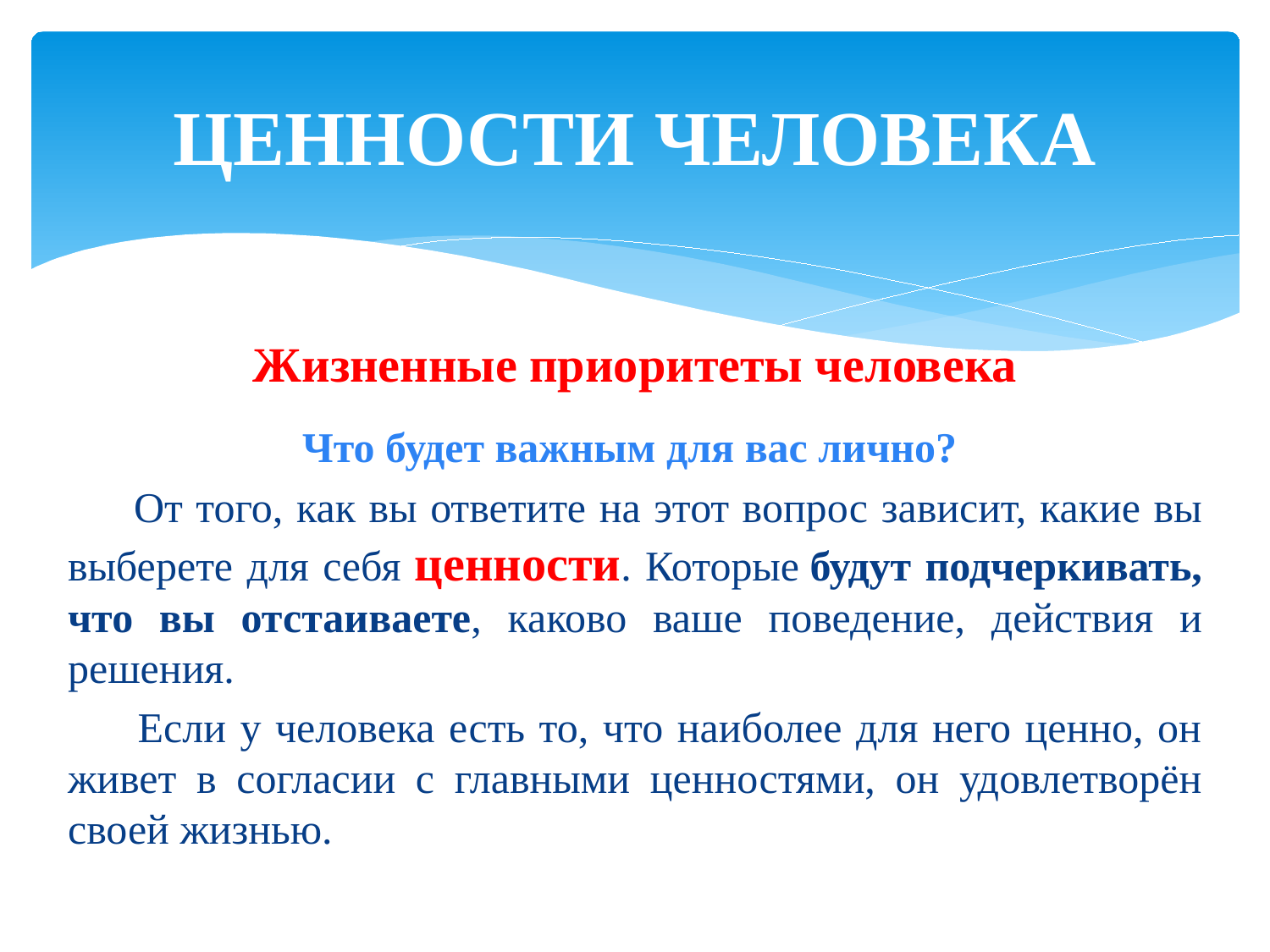

# ЦЕННОСТИ ЧЕЛОВЕКА
Жизненные приоритеты человека

Что будет важным для вас лично?
     От того, как вы ответите на этот вопрос зависит, какие вы выберете для себя ценности. Которые будут подчеркивать, что вы отстаиваете, каково ваше поведение, действия и решения.
     Если у человека есть то, что наиболее для него ценно, он живет в согласии с главными ценностями, он удовлетворён своей жизнью.